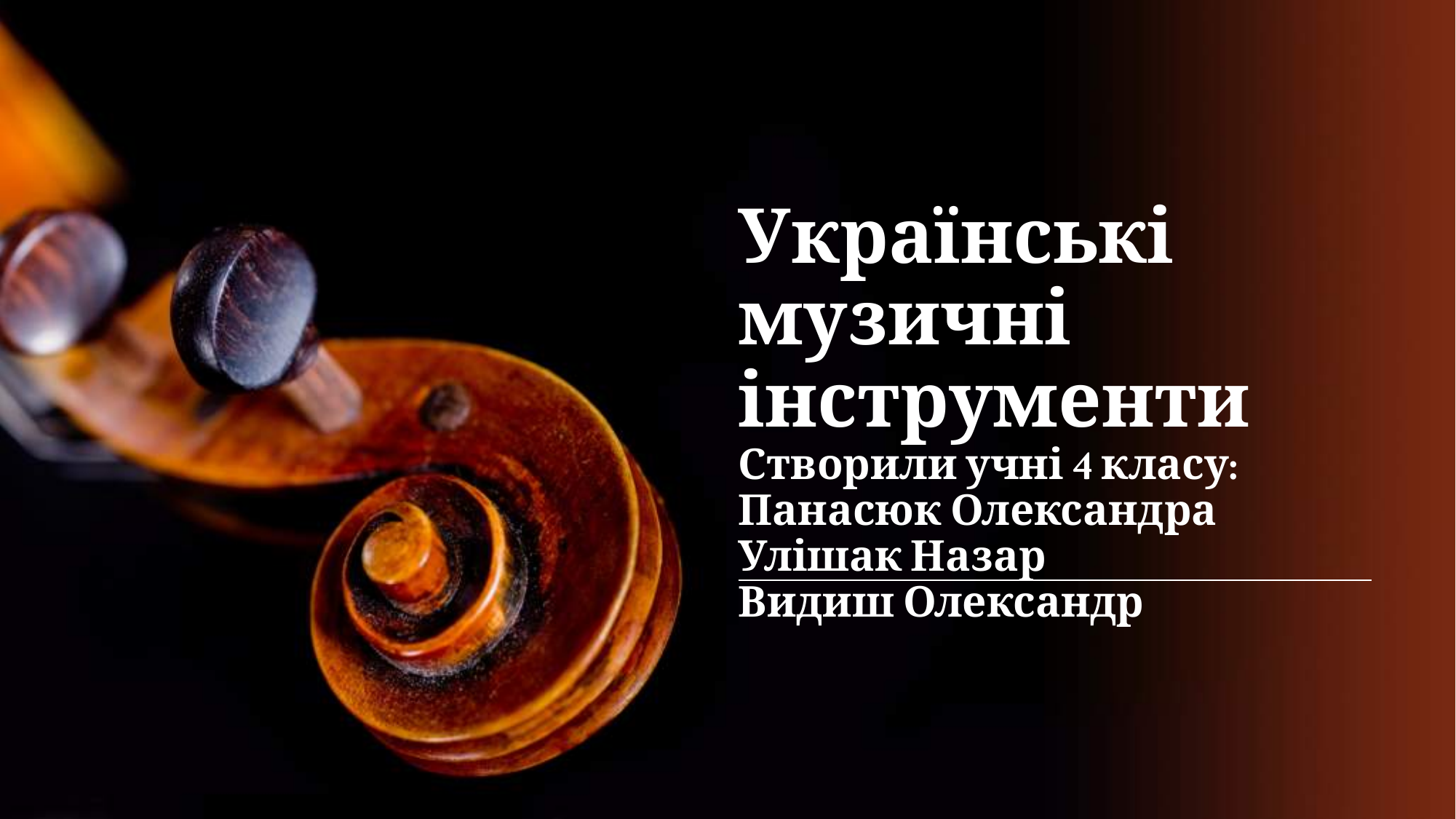

# Українські музичні інструменти Створили учні 4 класу: Панасюк Олександра Улішак Назар Видиш Олександр